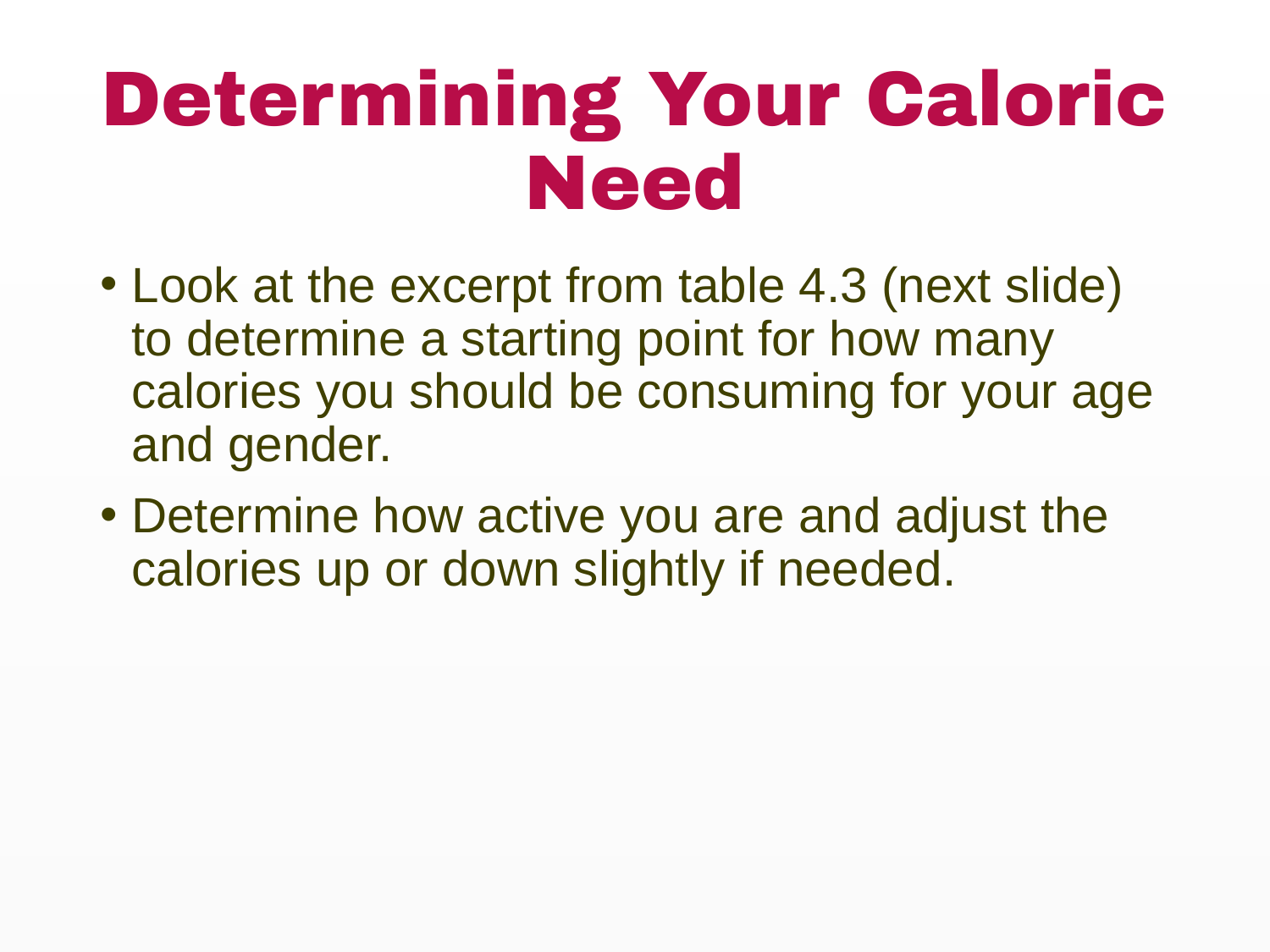

# Determining Your Caloric Need
Look at the excerpt from table 4.3 (next slide) to determine a starting point for how many calories you should be consuming for your age and gender.
Determine how active you are and adjust the calories up or down slightly if needed.